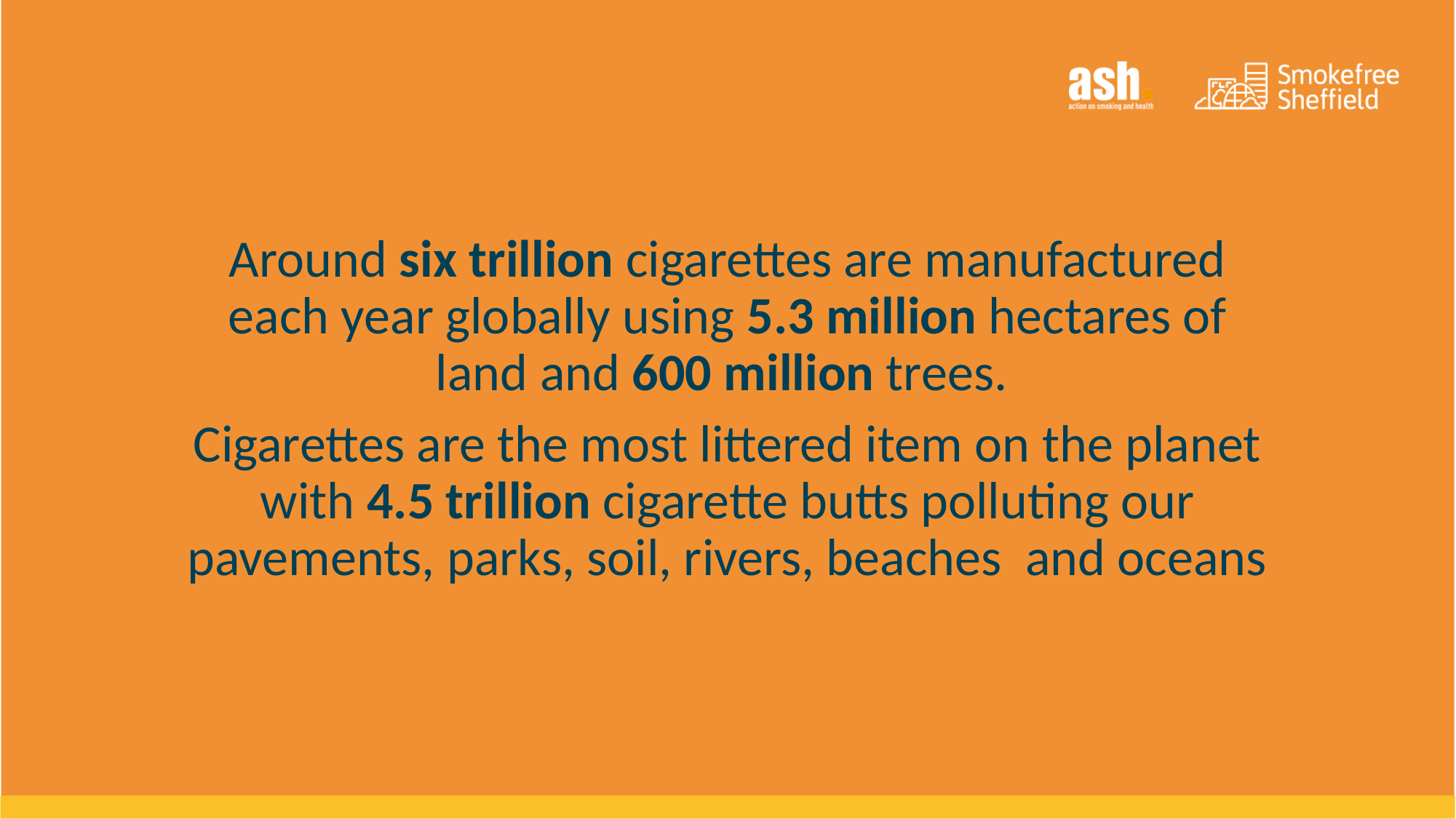

Around six trillion cigarettes are manufactured each year globally using 5.3 million hectares of land and 600 million trees.
Cigarettes are the most littered item on the planet with 4.5 trillion cigarette butts polluting our pavements, parks, soil, rivers, beaches  and oceans